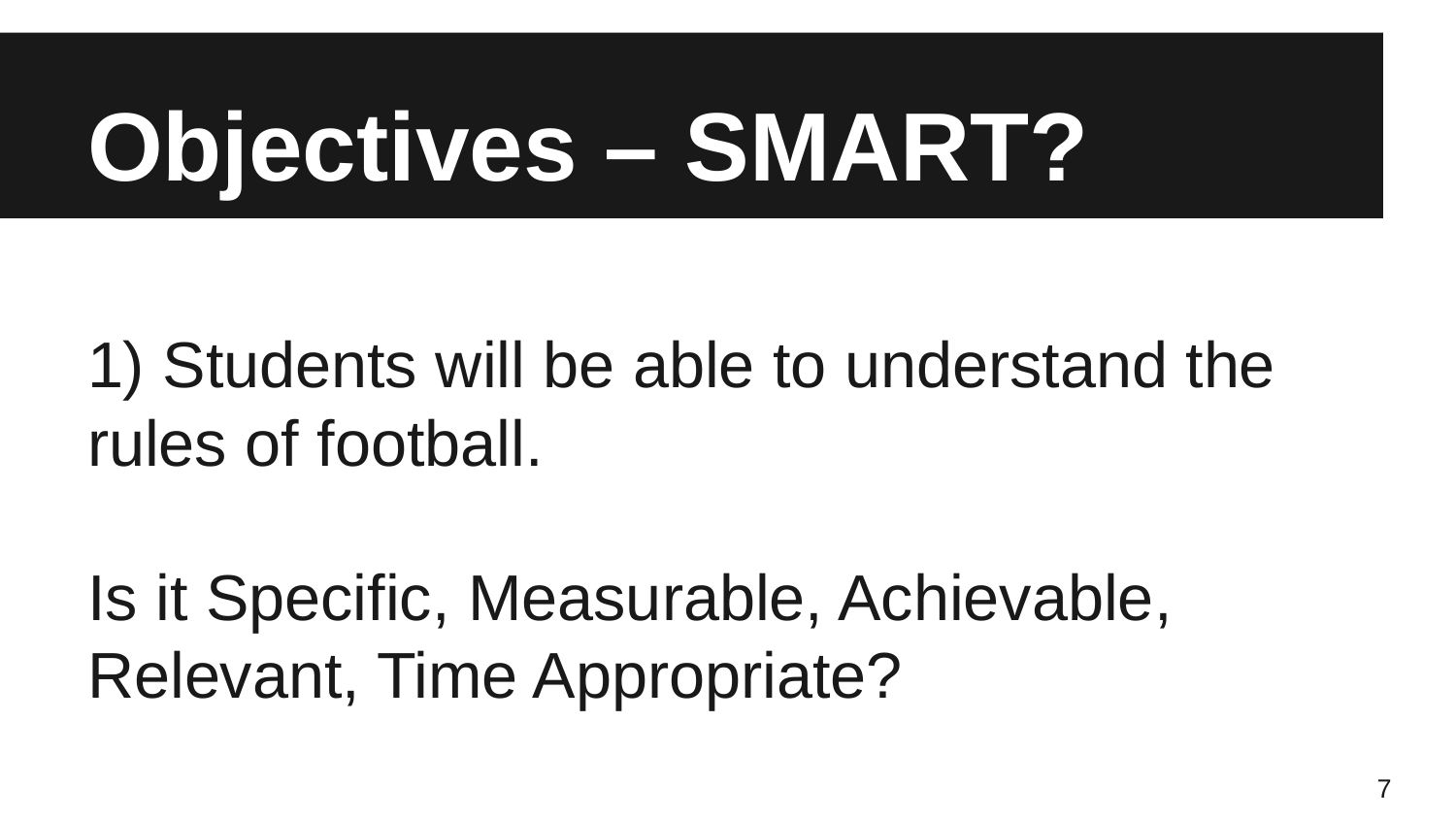

# Objectives – SMART?
1) Students will be able to understand the rules of football.

Is it Specific, Measurable, Achievable, Relevant, Time Appropriate?

7